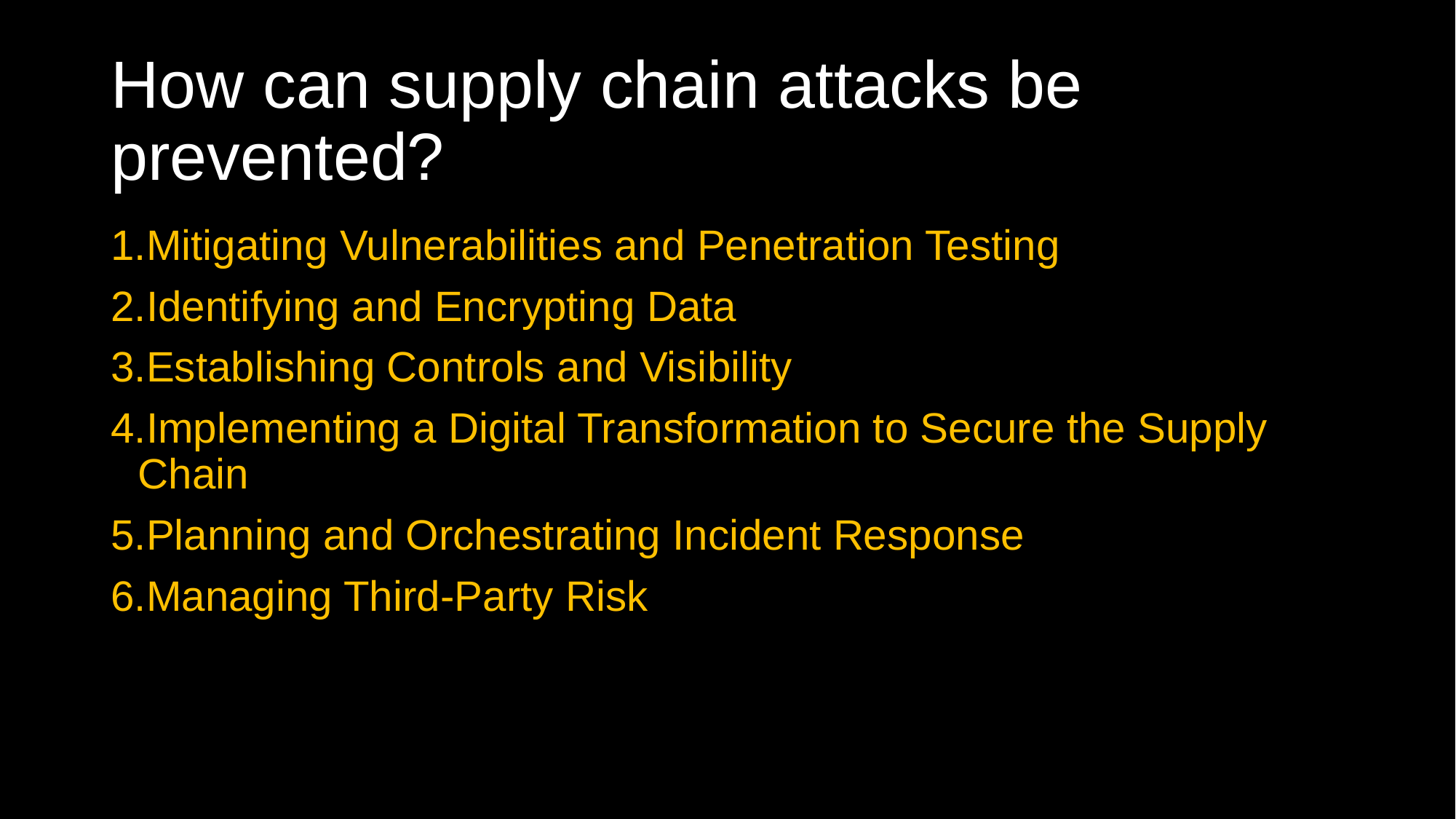

# How can supply chain attacks be prevented?
Mitigating Vulnerabilities and Penetration Testing
Identifying and Encrypting Data
Establishing Controls and Visibility
Implementing a Digital Transformation to Secure the Supply Chain
Planning and Orchestrating Incident Response
Managing Third-Party Risk